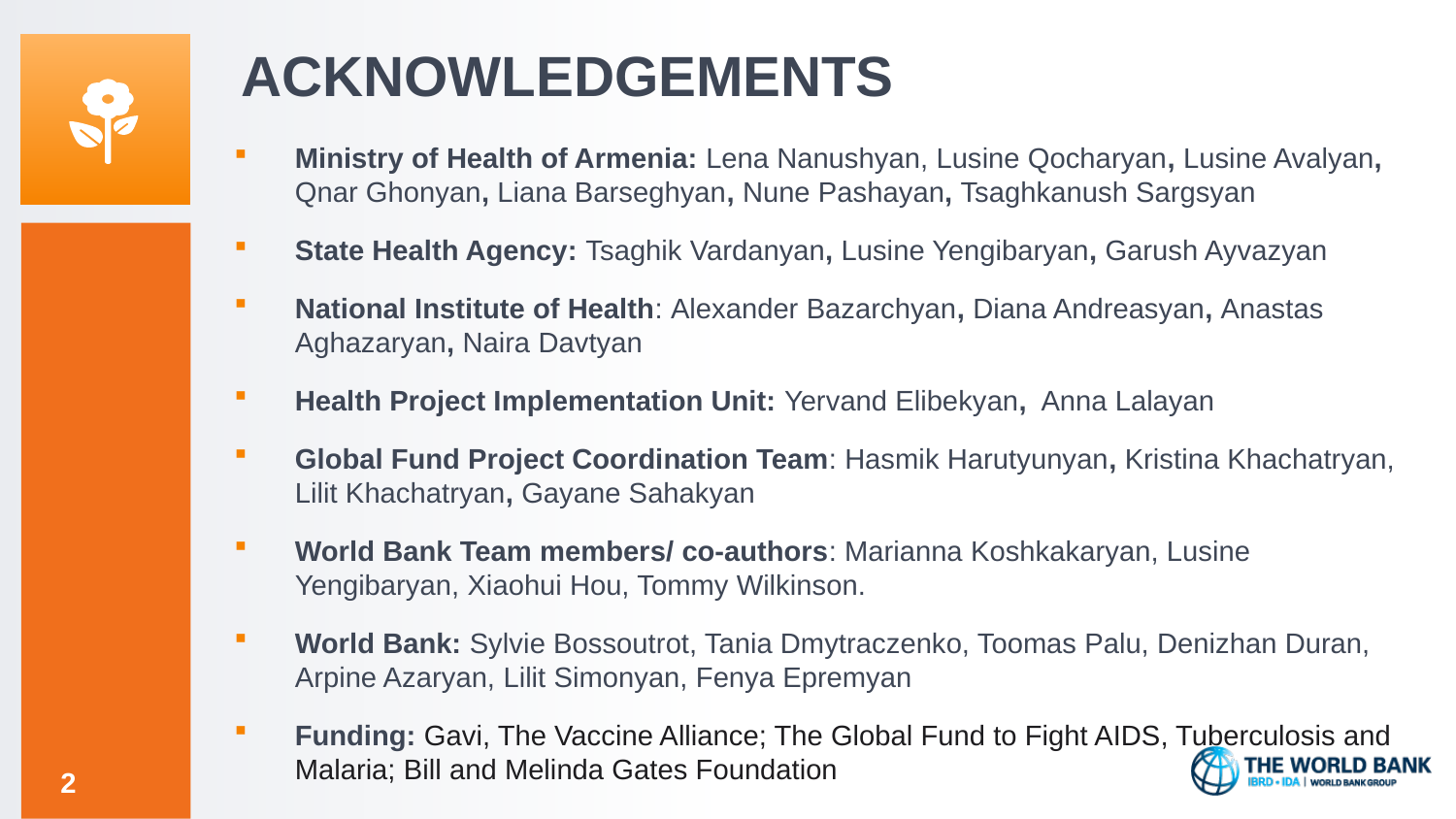

# ACKNOWLEDGEMENTS

Ministry of Health of Armenia: Lena Nanushyan, Lusine Qocharyan, Lusine Avalyan, Qnar Ghonyan, Liana Barseghyan, Nune Pashayan, Tsaghkanush Sargsyan
State Health Agency: Tsaghik Vardanyan, Lusine Yengibaryan, Garush Ayvazyan
National Institute of Health: Alexander Bazarchyan, Diana Andreasyan, Anastas Aghazaryan, Naira Davtyan
Health Project Implementation Unit: Yervand Elibekyan,  Anna Lalayan
Global Fund Project Coordination Team: Hasmik Harutyunyan, Kristina Khachatryan, Lilit Khachatryan, Gayane Sahakyan
World Bank Team members/ co-authors: Marianna Koshkakaryan, Lusine Yengibaryan, Xiaohui Hou, Tommy Wilkinson.
World Bank: Sylvie Bossoutrot, Tania Dmytraczenko, Toomas Palu, Denizhan Duran, Arpine Azaryan, Lilit Simonyan, Fenya Epremyan
Funding: Gavi, The Vaccine Alliance; The Global Fund to Fight AIDS, Tuberculosis and Malaria; Bill and Melinda Gates Foundation